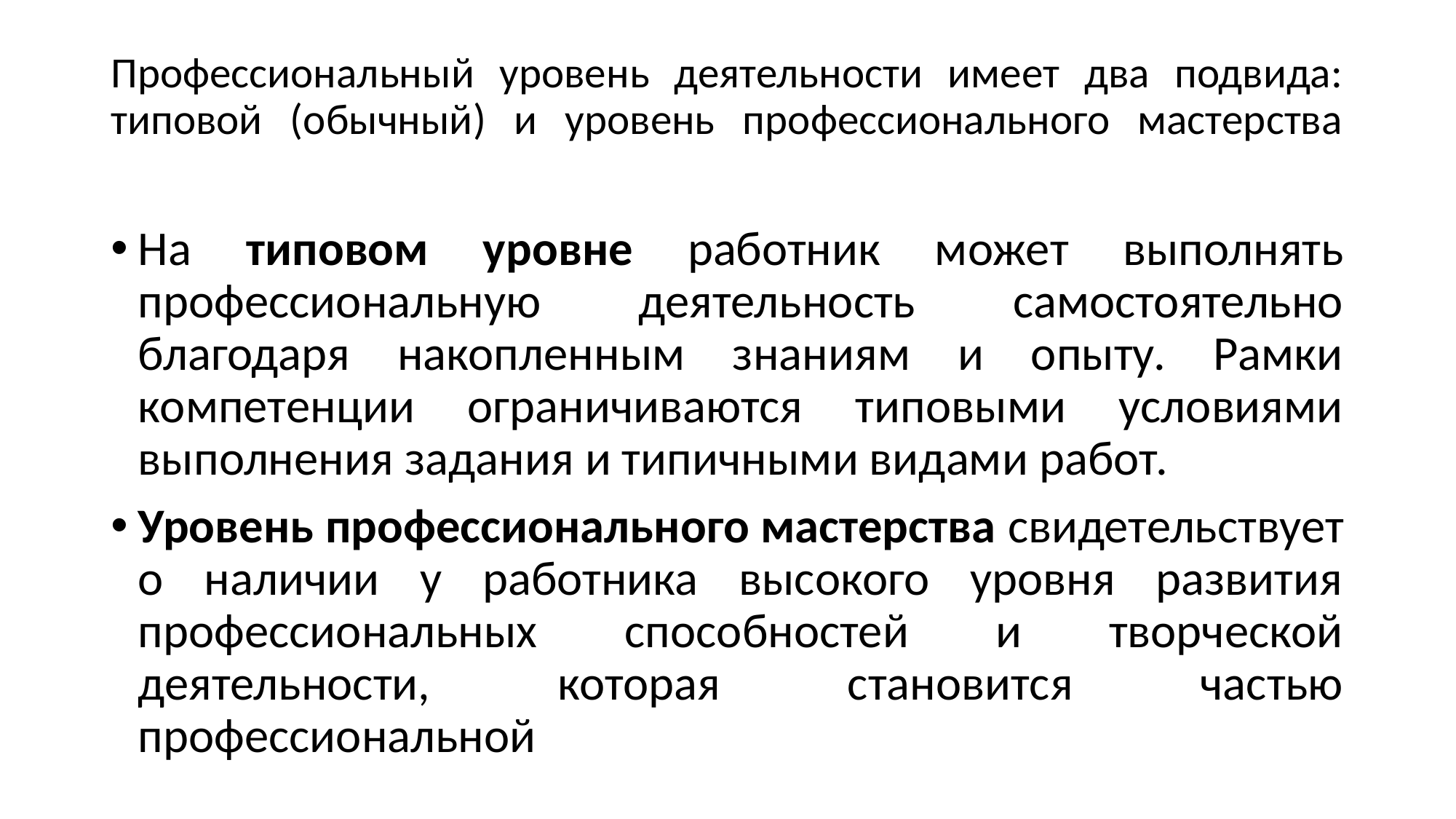

# Профессиональный уровень деятельности имеет два подвида: типовой (обычный) и уровень профессионального мастерства
На типовом уровне работник может выполнять профессиональную деятельность самостоятельно благодаря накопленным знаниям и опыту. Рамки компетенции ограничиваются типовыми условиями выполнения задания и типичными видами работ.
Уровень профессионального мастерства свидетельствует о наличии у работника высокого уровня развития профессиональных способностей и творческой деятельности, которая становится частью профессиональной